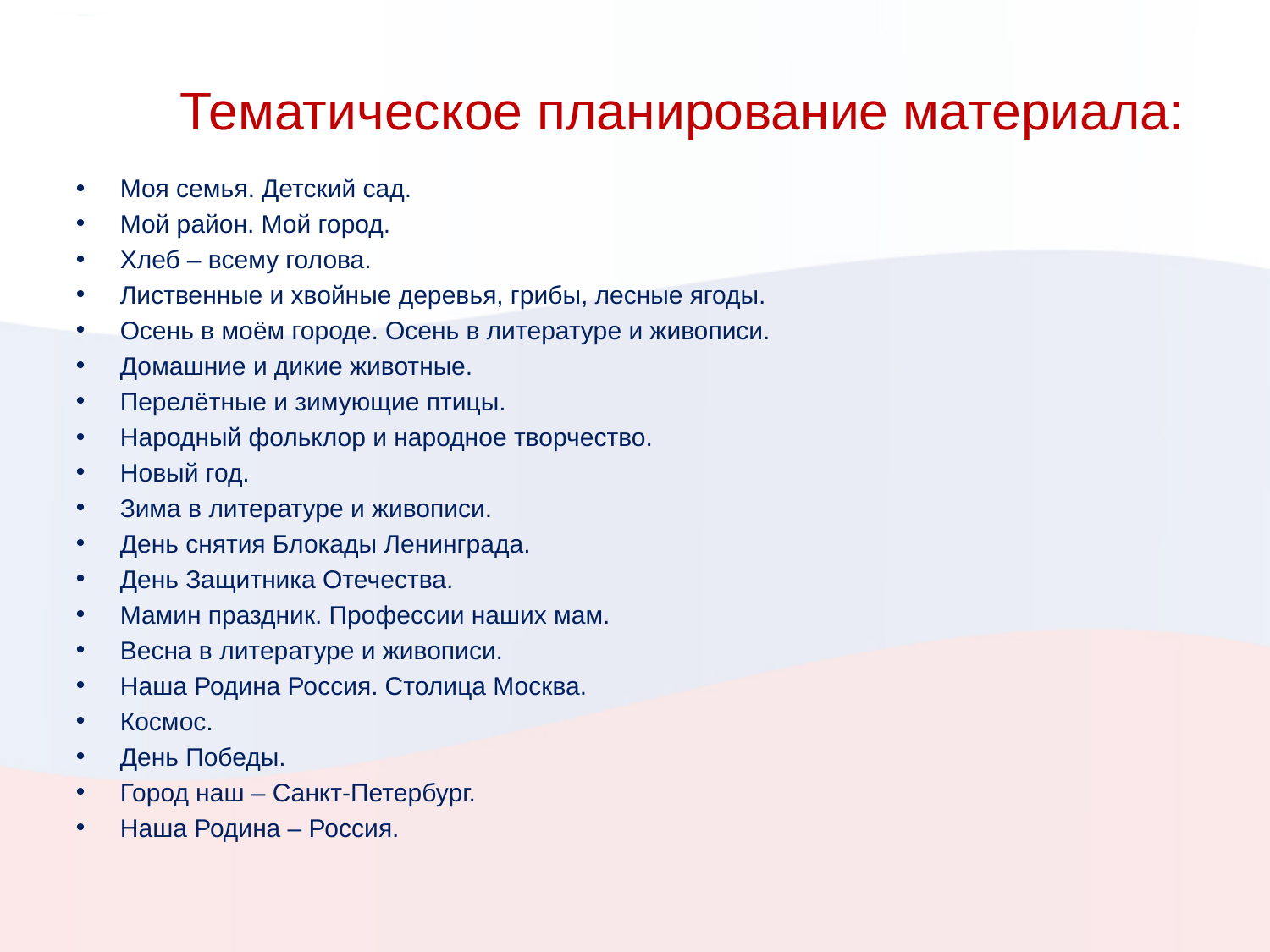

# Тематическое планирование материала:
Моя семья. Детский сад.
Мой район. Мой город.
Хлеб – всему голова.
Лиственные и хвойные деревья, грибы, лесные ягоды.
Осень в моём городе. Осень в литературе и живописи.
Домашние и дикие животные.
Перелётные и зимующие птицы.
Народный фольклор и народное творчество.
Новый год.
Зима в литературе и живописи.
День снятия Блокады Ленинграда.
День Защитника Отечества.
Мамин праздник. Профессии наших мам.
Весна в литературе и живописи.
Наша Родина Россия. Столица Москва.
Космос.
День Победы.
Город наш – Санкт-Петербург.
Наша Родина – Россия.